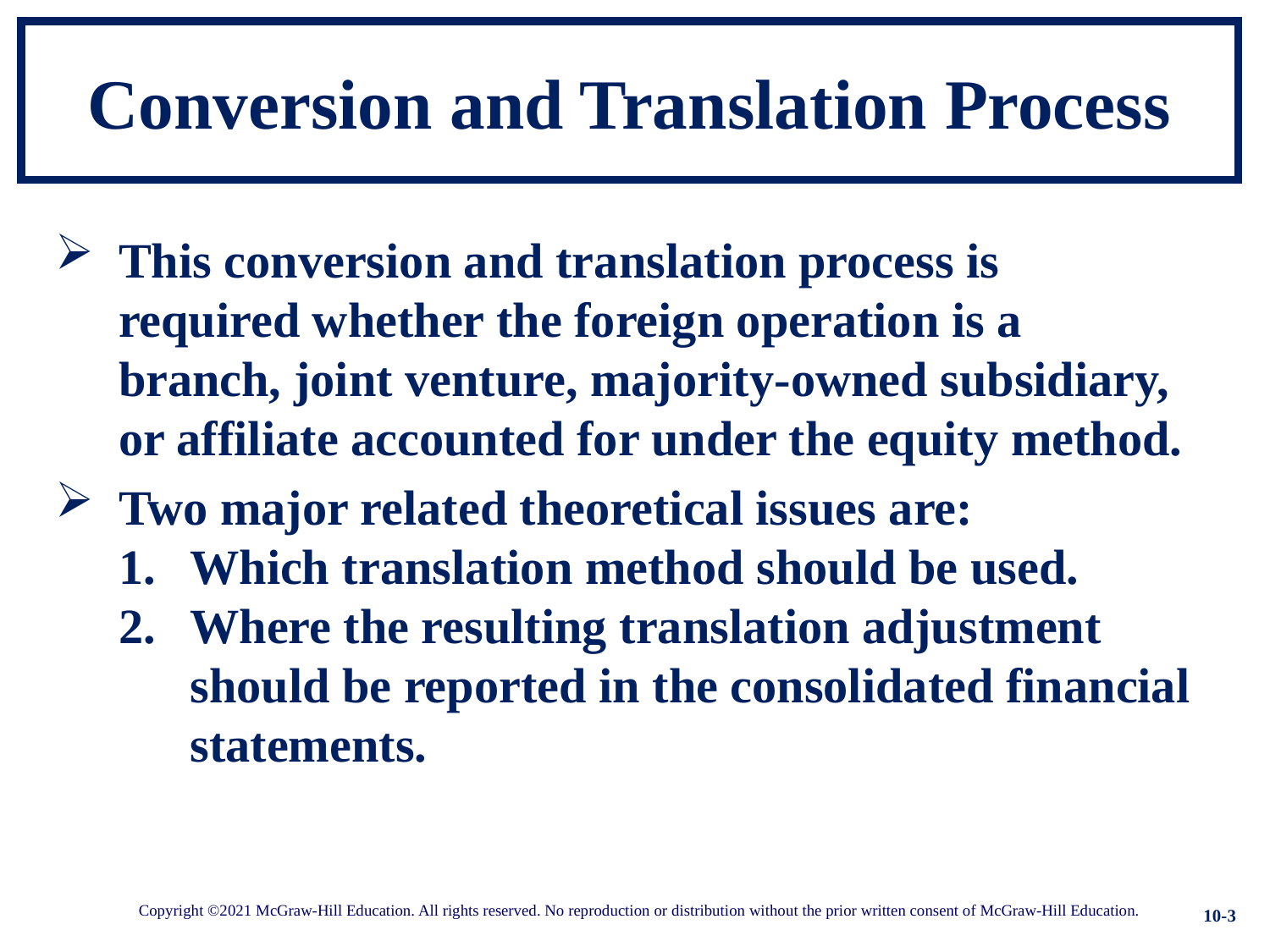

# Conversion and Translation Process
This conversion and translation process is required whether the foreign operation is a branch, joint venture, majority-owned subsidiary, or affiliate accounted for under the equity method.
Two major related theoretical issues are:
Which translation method should be used.
Where the resulting translation adjustment should be reported in the consolidated financial statements.

10-3
Copyright ©2021 McGraw-Hill Education. All rights reserved. No reproduction or distribution without the prior written consent of McGraw-Hill Education.